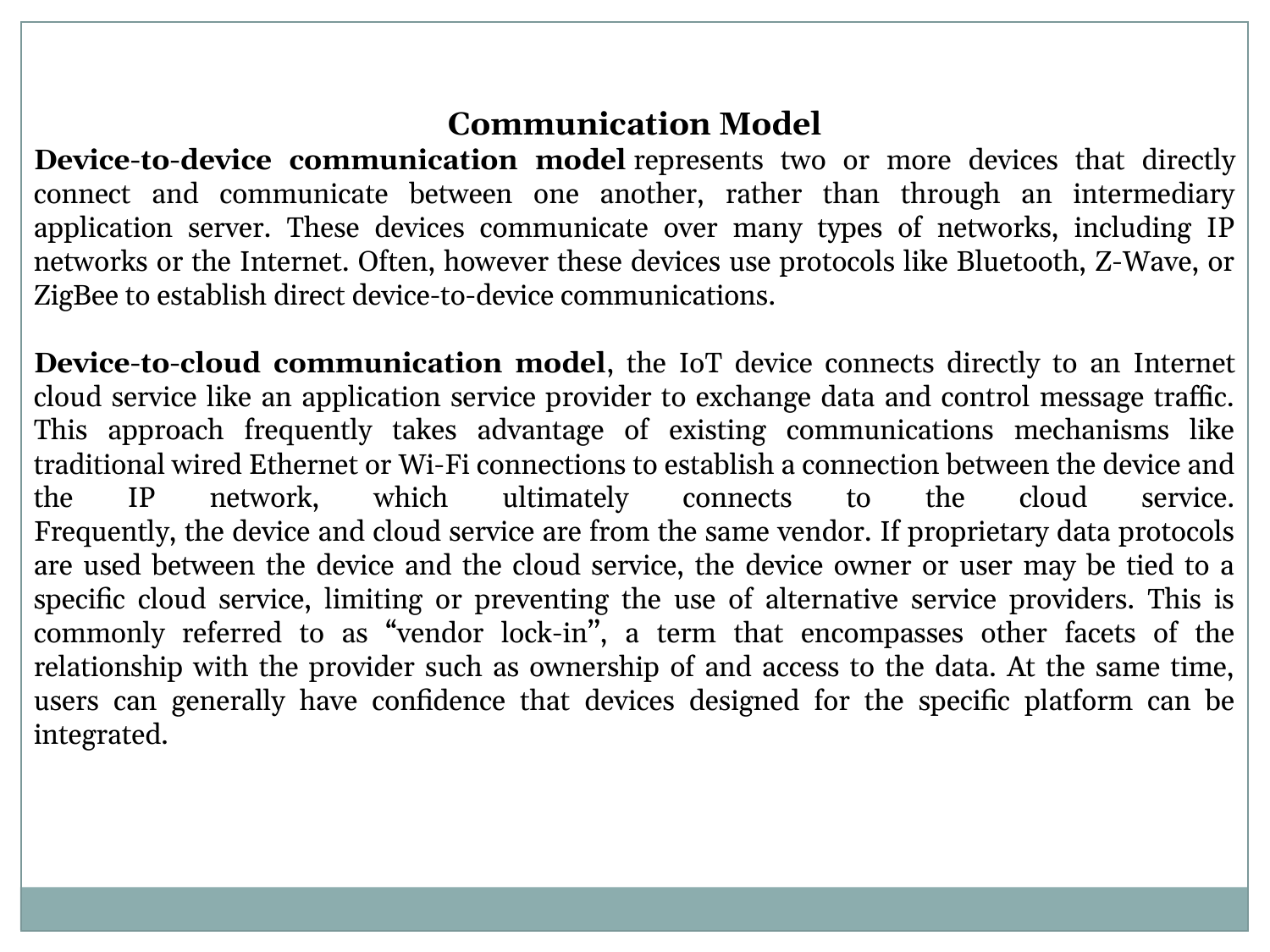

Communication Model
Device-to-device communication model represents two or more devices that directly connect and communicate between one another, rather than through an intermediary application server. These devices communicate over many types of networks, including IP networks or the Internet. Often, however these devices use protocols like Bluetooth, Z-Wave, or ZigBee to establish direct device-to-device communications.

Device-to-cloud communication model, the IoT device connects directly to an Internet cloud service like an application service provider to exchange data and control message traffic. This approach frequently takes advantage of existing communications mechanisms like traditional wired Ethernet or Wi-Fi connections to establish a connection between the device and the IP network, which ultimately connects to the cloud service.
Frequently, the device and cloud service are from the same vendor. If proprietary data protocols are used between the device and the cloud service, the device owner or user may be tied to a specific cloud service, limiting or preventing the use of alternative service providers. This is commonly referred to as “vendor lock-in’’, a term that encompasses other facets of the relationship with the provider such as ownership of and access to the data. At the same time, users can generally have confidence that devices designed for the specific platform can be integrated.